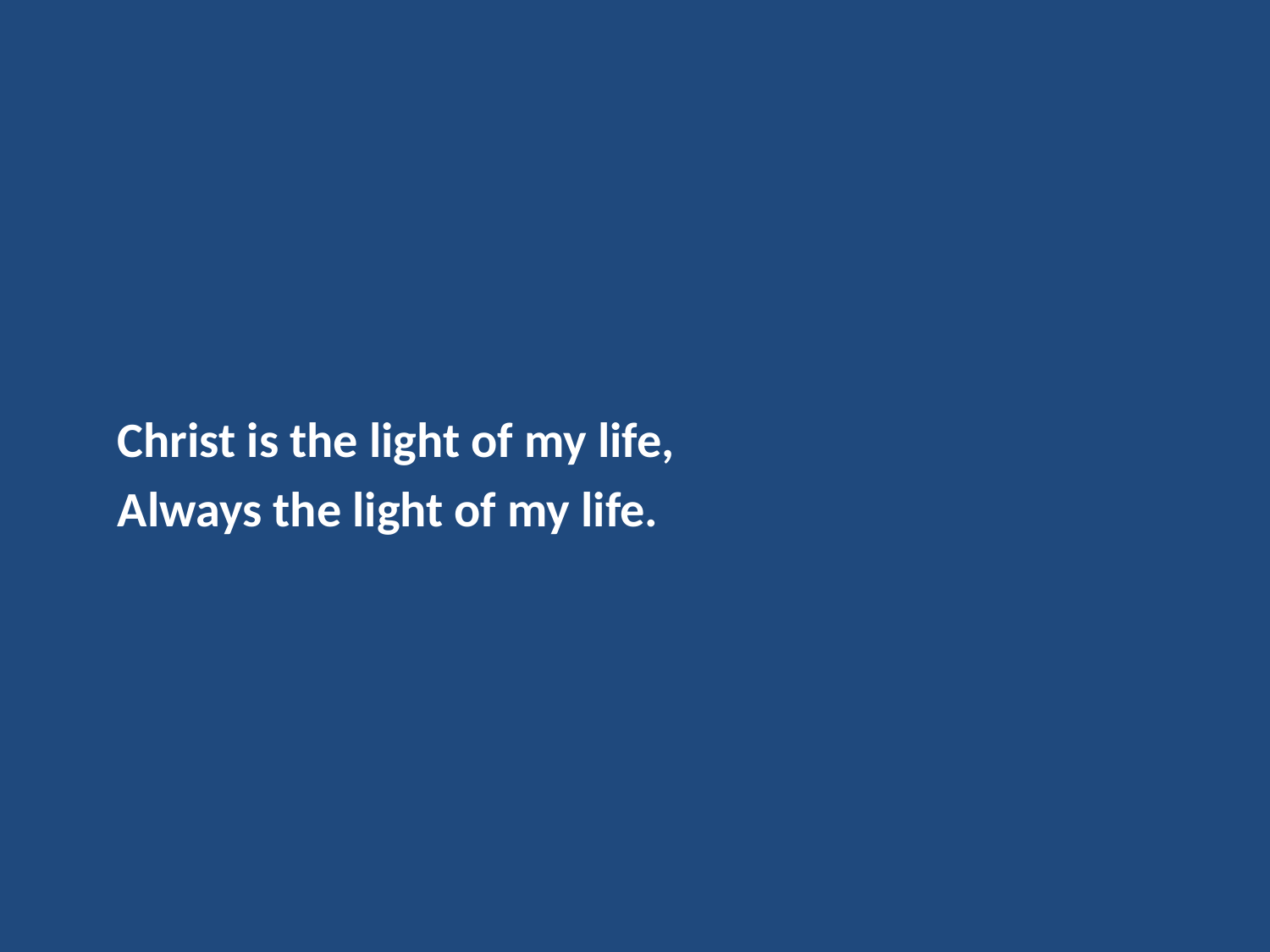

Christ is the light of my life,
Always the light of my life.